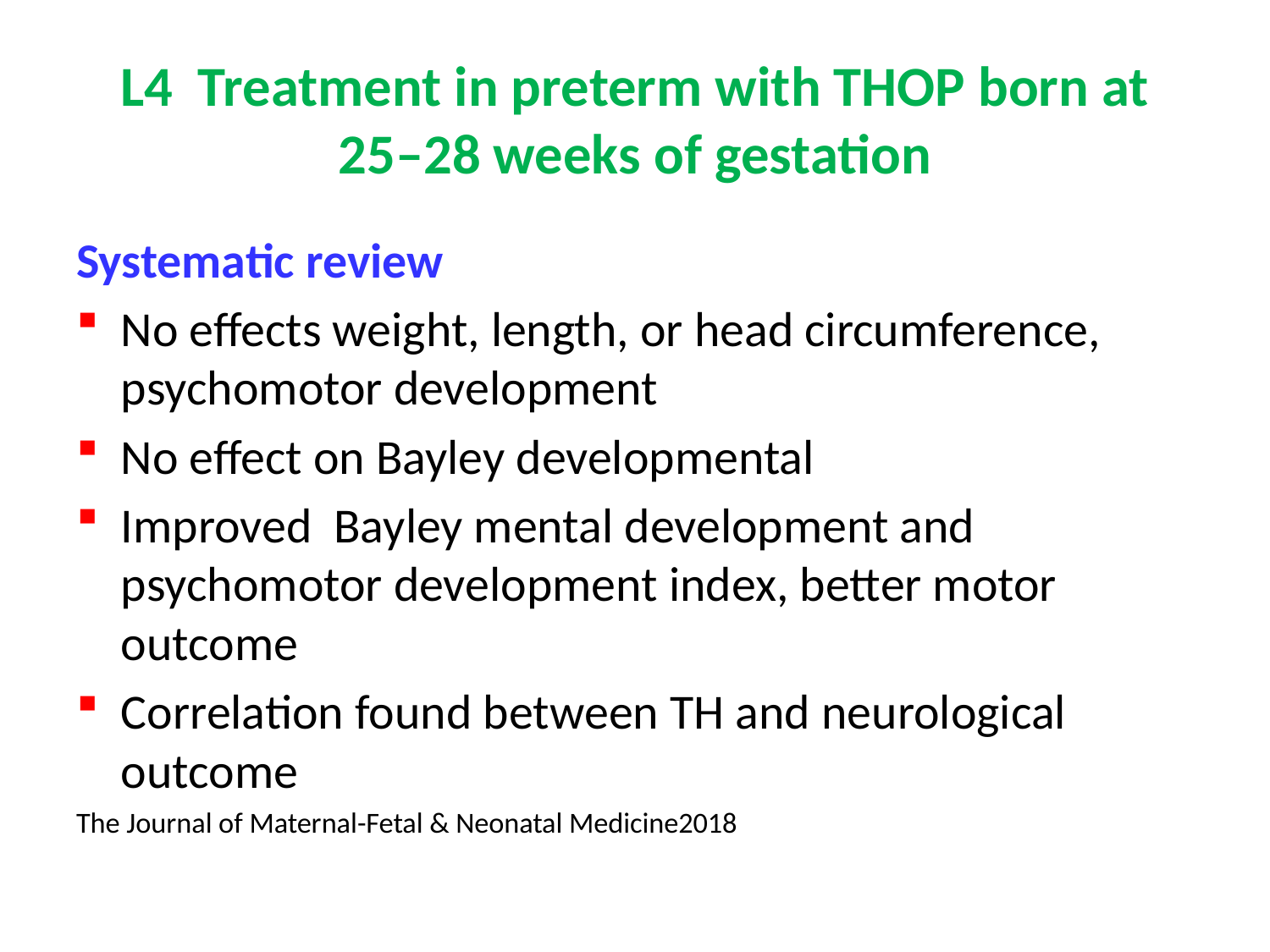

# L4  Treatment in preterm with THOP born at 25–28 weeks of gestation
Systematic review
No effects weight, length, or head circumference, psychomotor development
No effect on Bayley developmental
Improved  Bayley mental development and psychomotor development index, better motor outcome
Correlation found between TH and neurological outcome
The Journal of Maternal-Fetal & Neonatal Medicine2018